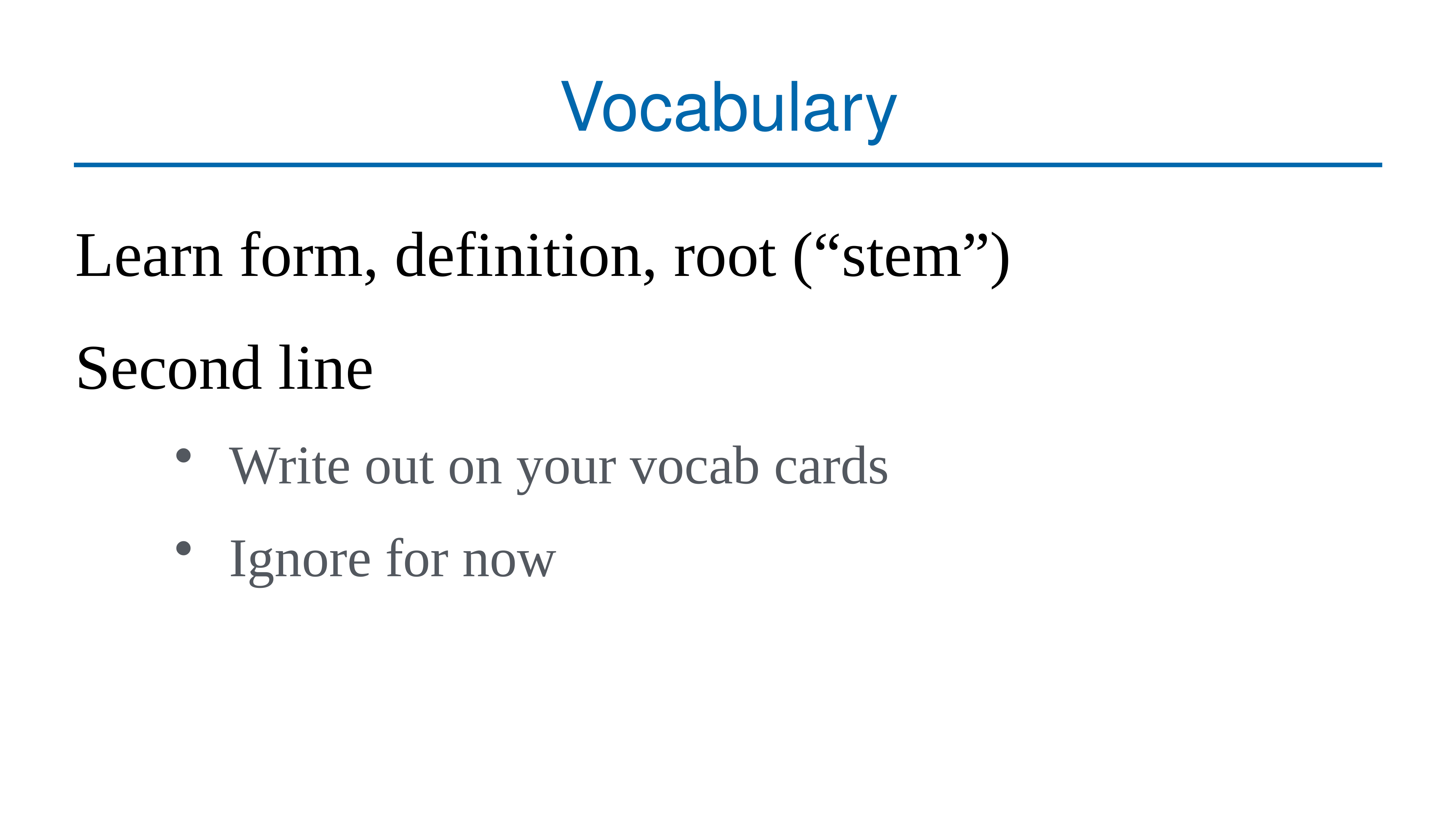

# Vocabulary
Learn form, definition, root (“stem”)
Second line
Write out on your vocab cards
Ignore for now